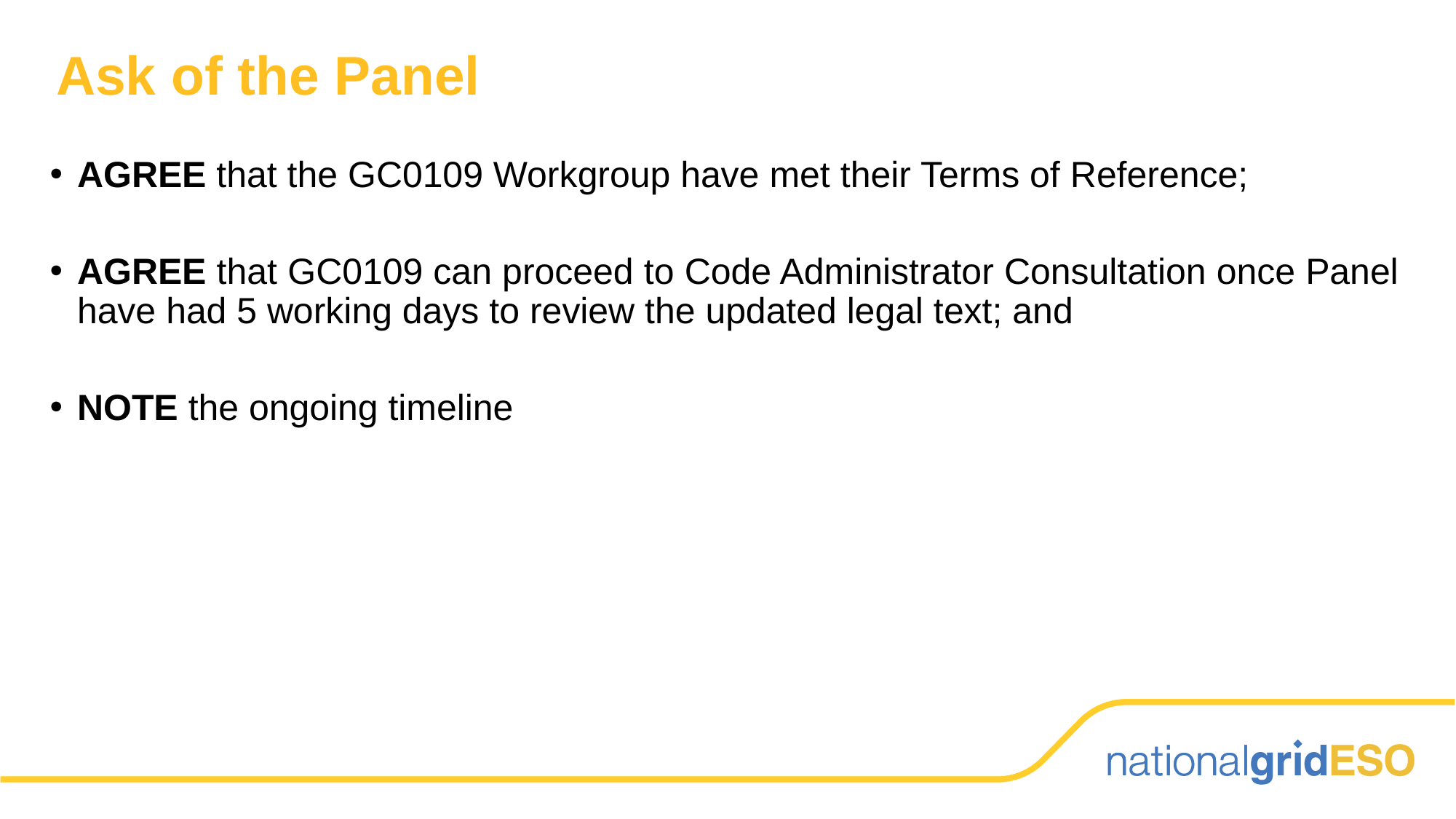

# Ask of the Panel

AGREE that the GC0109 Workgroup have met their Terms of Reference;

AGREE that GC0109 can proceed to Code Administrator Consultation once Panel have had 5 working days to review the updated legal text; and

NOTE the ongoing timeline